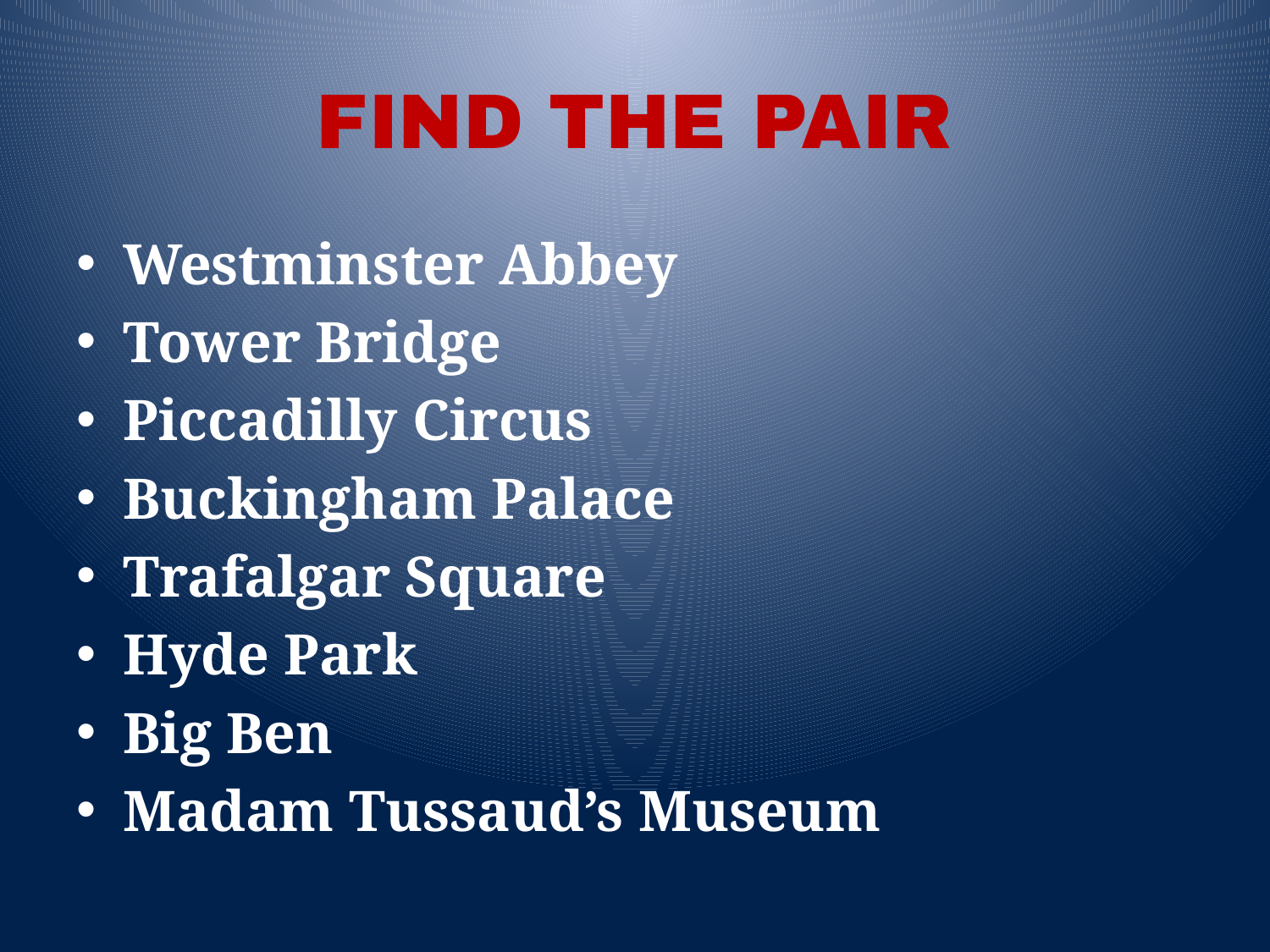

# FIND THE PAIR
Westminster Abbey
Tower Bridge
Piccadilly Circus
Buckingham Palace
Trafalgar Square
Hyde Park
Big Ben
Madam Tussaud’s Museum